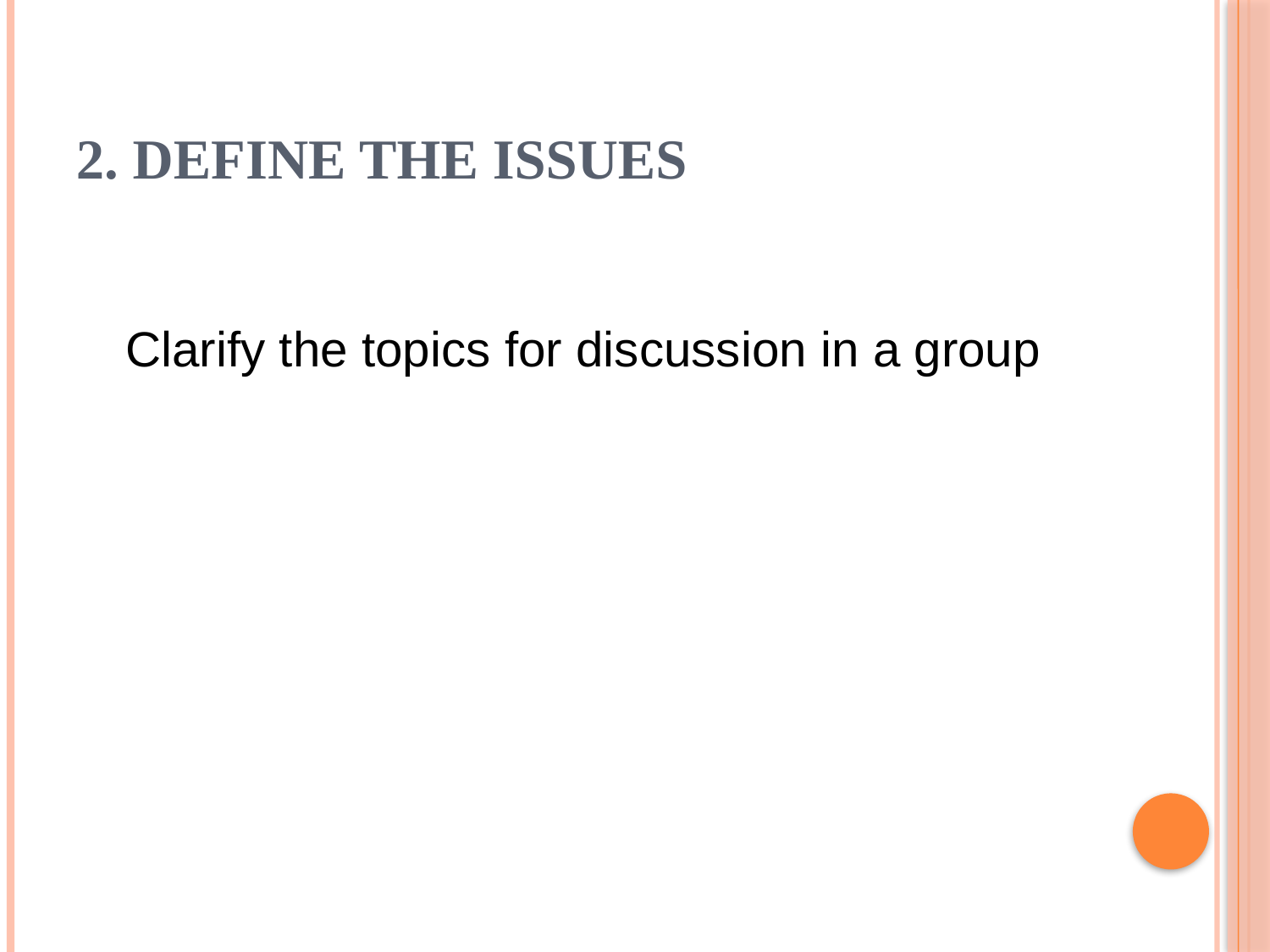

# 2. Define the Issues
   Clarify the topics for discussion in a group